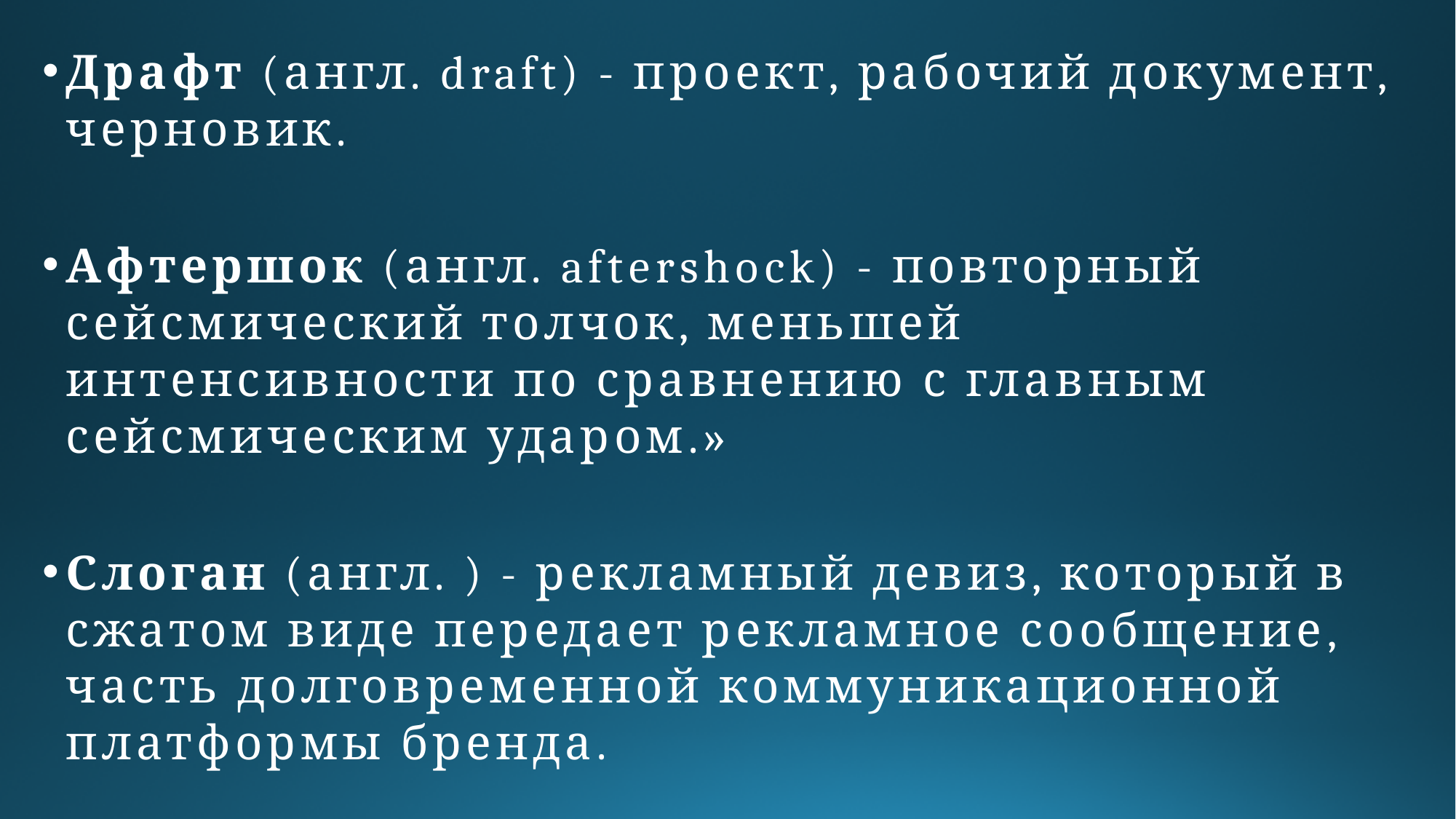

Драфт (англ. draft) - проект, рабочий документ, черновик.

Афтершок (англ. aftershock) - повторный сейсмический толчок, меньшей интенсивности по сравнению с главным сейсмическим ударом.»

Слоган (англ. ) - рекламный девиз, который в сжатом виде передает рекламное сообщение, часть долговременной коммуникационной платформы бренда.